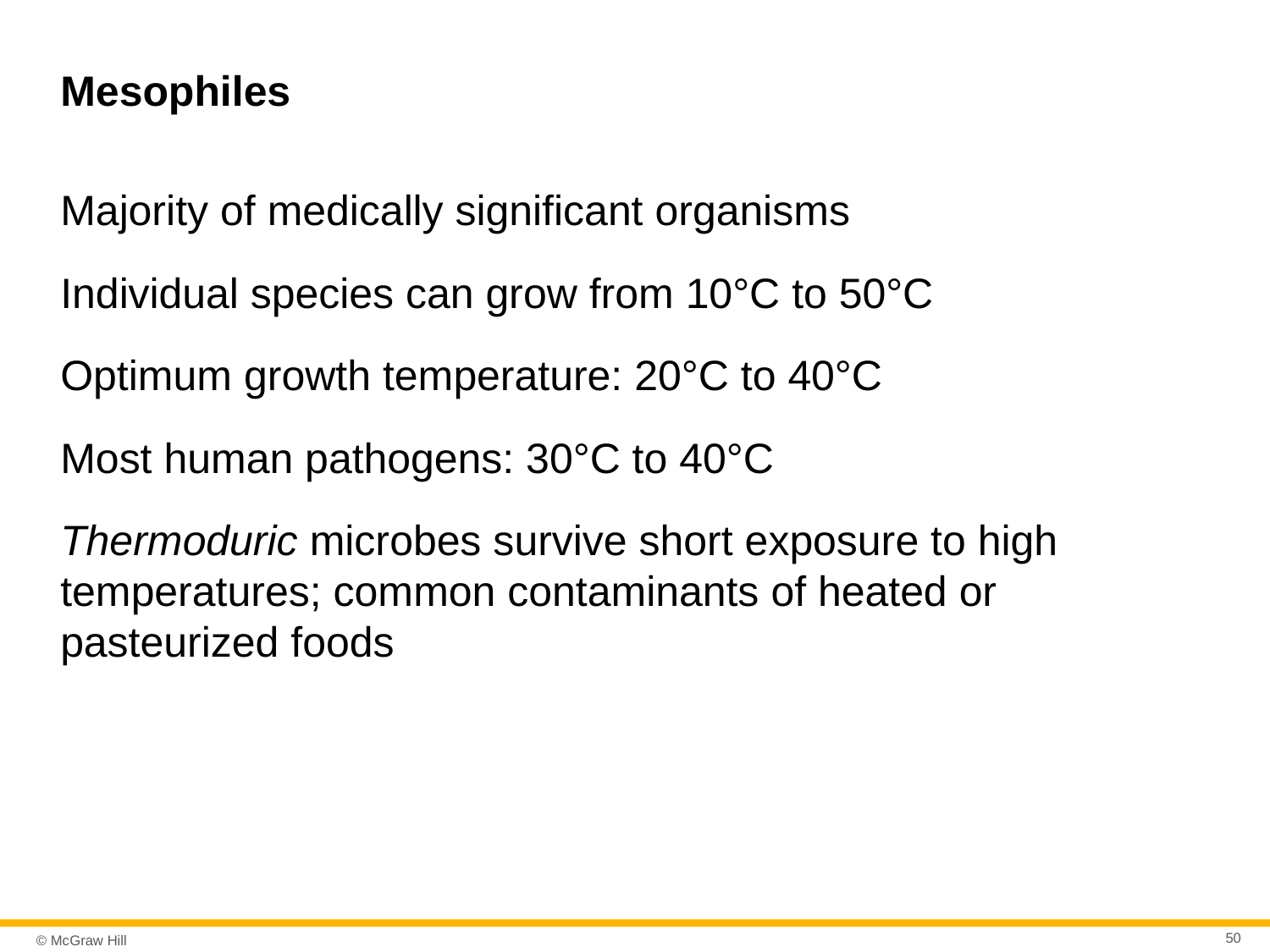

# Mesophiles
Majority of medically significant organisms
Individual species can grow from 10°C to 50°C
Optimum growth temperature: 20°C to 40°C
Most human pathogens: 30°C to 40°C
Thermoduric microbes survive short exposure to high temperatures; common contaminants of heated or pasteurized foods